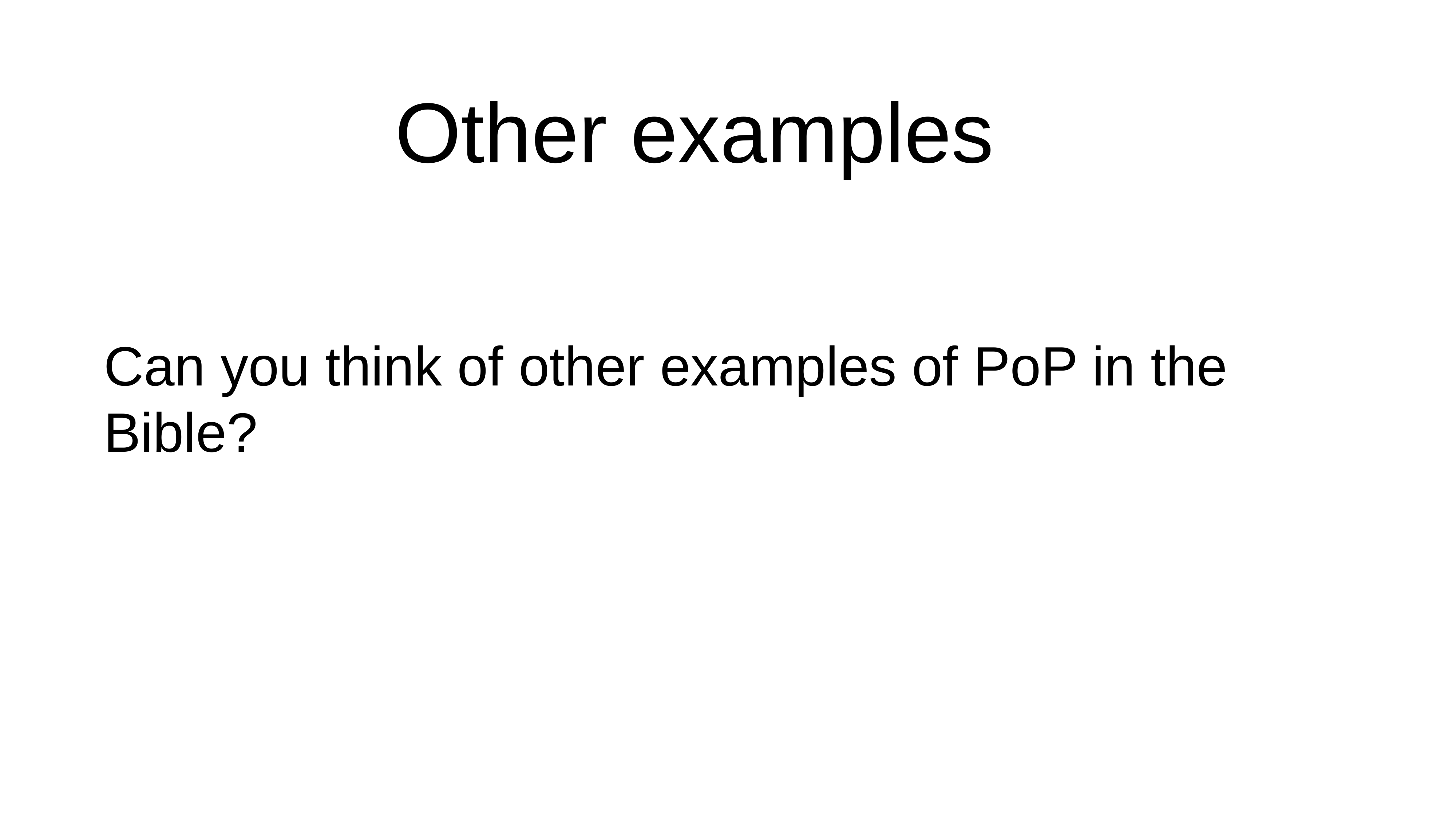

# Other examples
Can you think of other examples of PoP in the Bible?